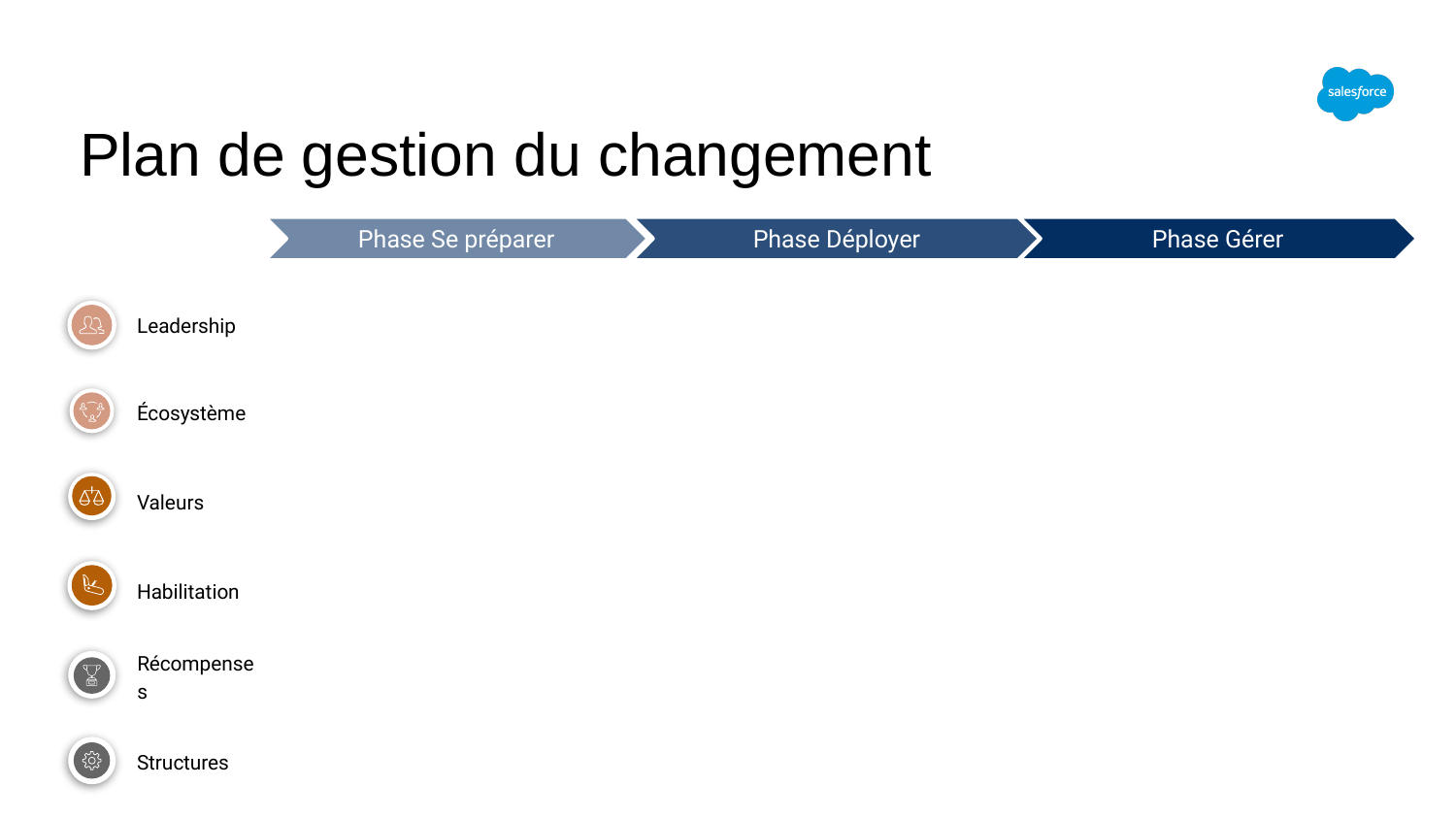

Plan de gestion du changement
Phase Se préparer
Phase Déployer
Phase Gérer
Leadership

Écosystème
j

Valeurs

Habilitation

Récompenses

Structures